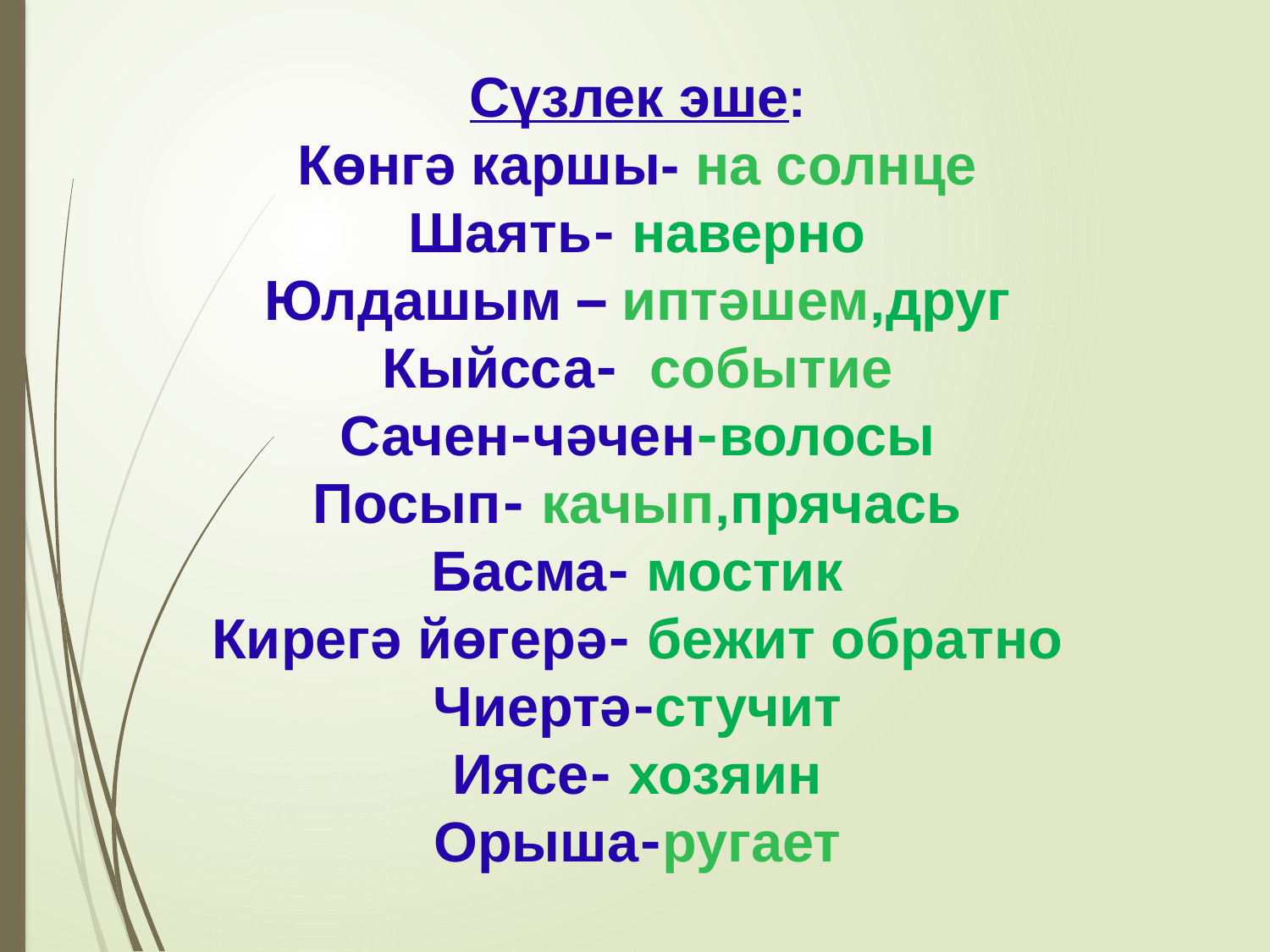

Сүзлек эше:
Көнгә каршы- на солнце
Шаять- наверно
Юлдашым – иптәшем,друг
Кыйсса-  событие
Сачен-чәчен-волосы
Посып- качып,прячась
Басма- мостик
Кирегә йөгерә- бежит обратно
Чиертә-стучит
Иясе- хозяин
Орыша-ругает